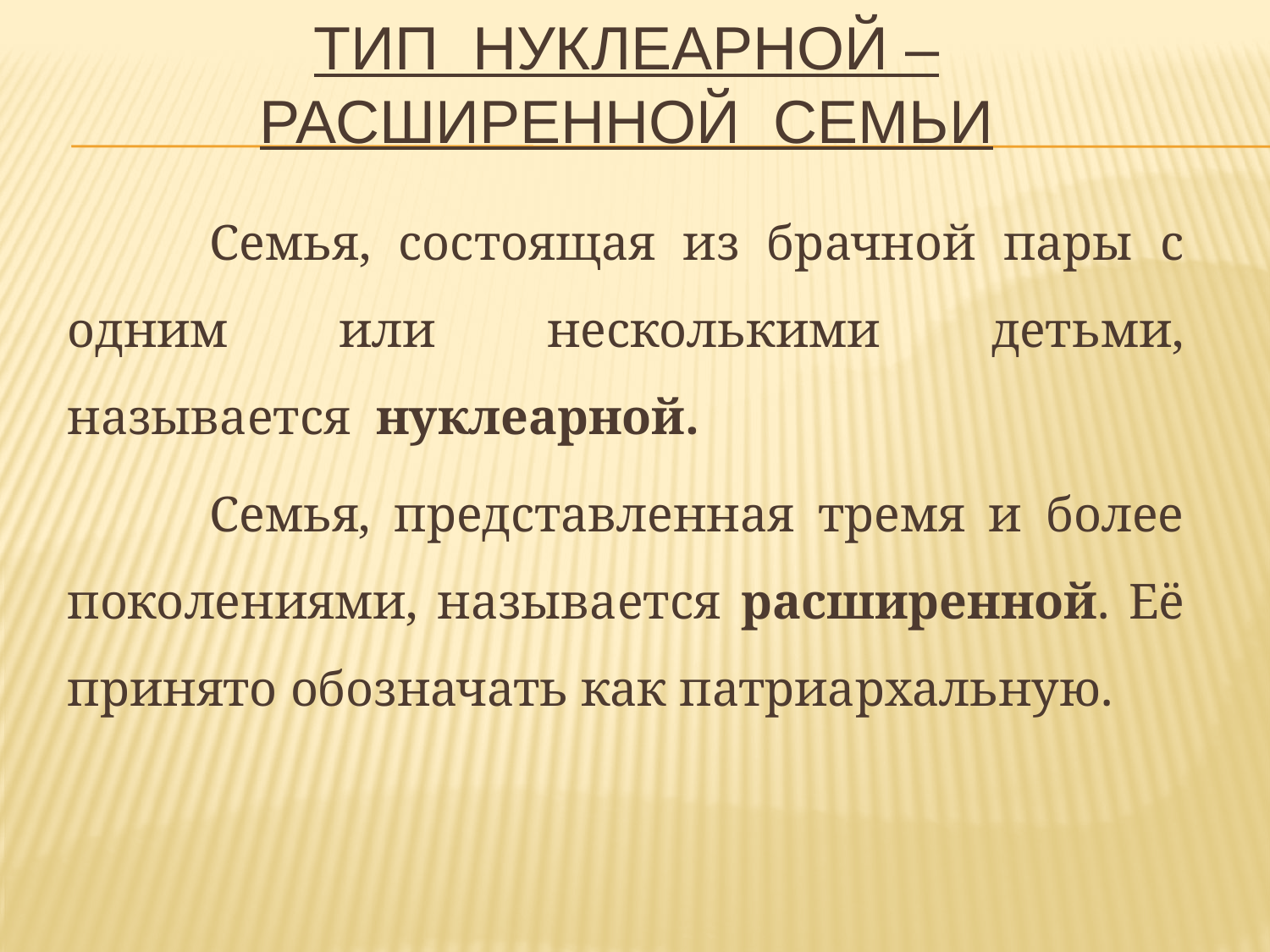

# Тип  нуклеарной – расширенной  семьи
     Семья, состоящая из брачной пары с одним или несколькими детьми, называется  нуклеарной.
      Семья, представленная тремя и более поколениями, называется расширенной. Её принято обозначать как патриархальную.